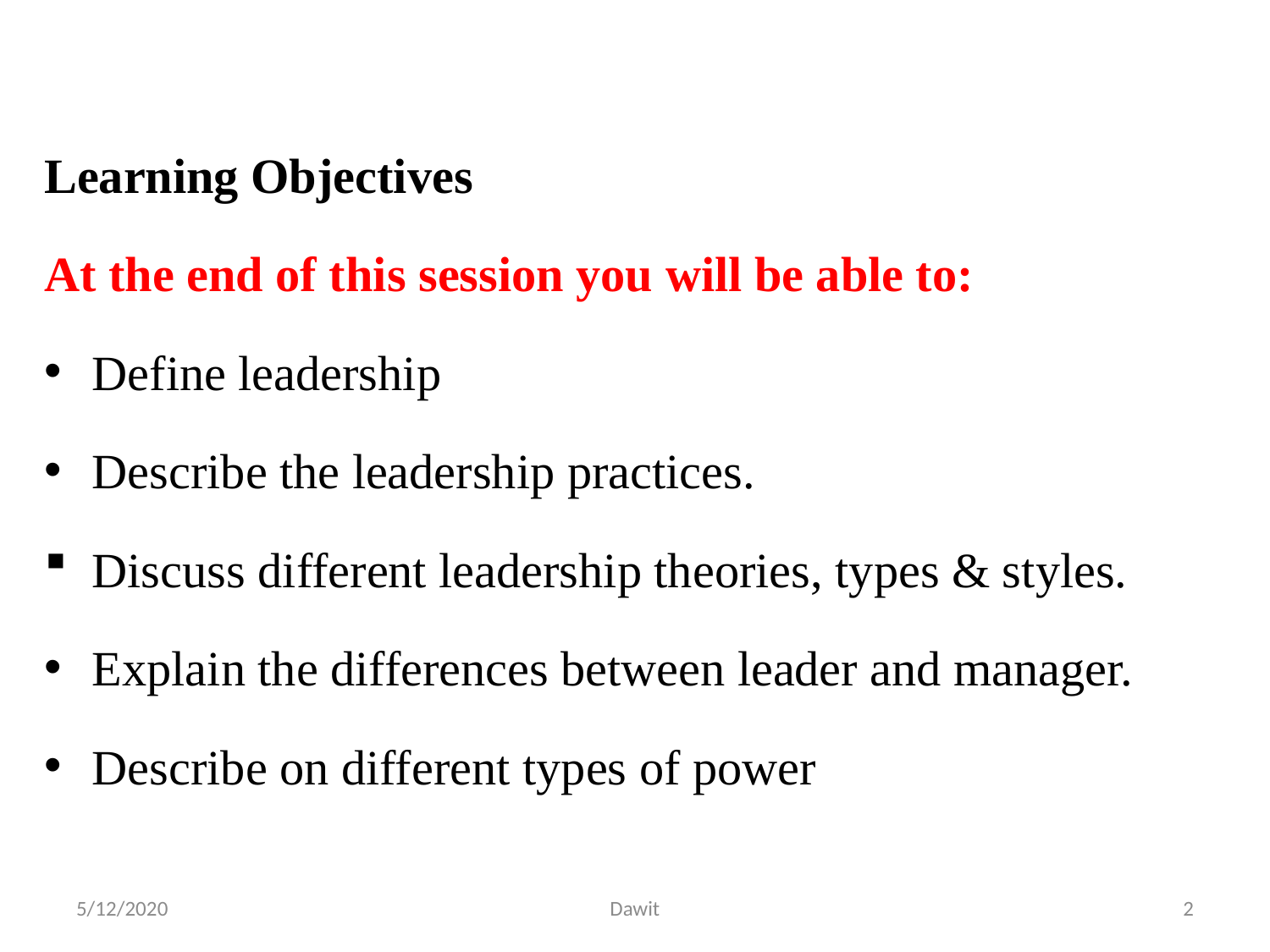

Learning Objectives
At the end of this session you will be able to:
Define leadership
Describe the leadership practices.
Discuss different leadership theories, types & styles.
Explain the differences between leader and manager.
Describe on different types of power
5/12/2020
Dawit
2